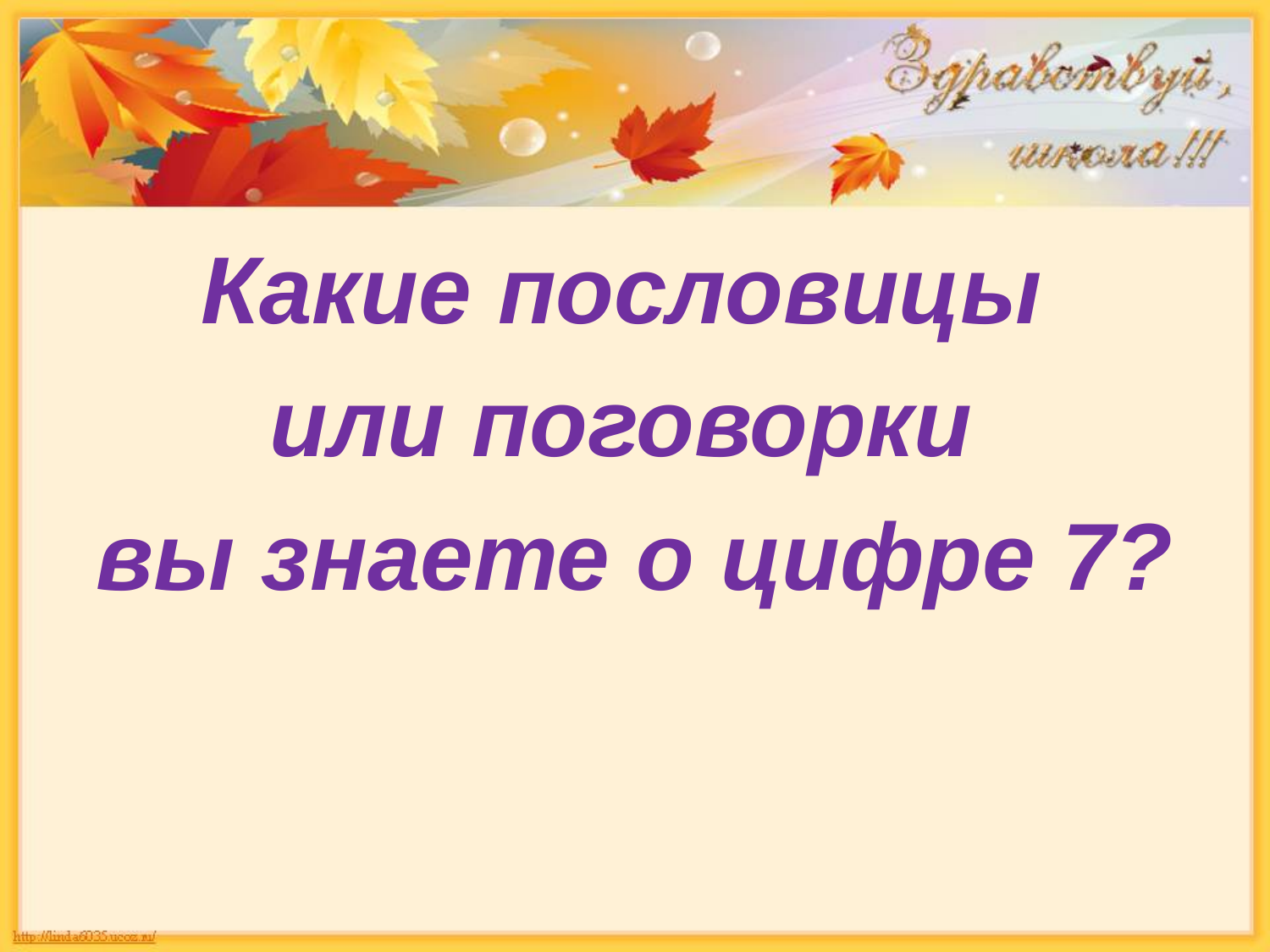

Какие пословицы
или поговорки
вы знаете о цифре 7?